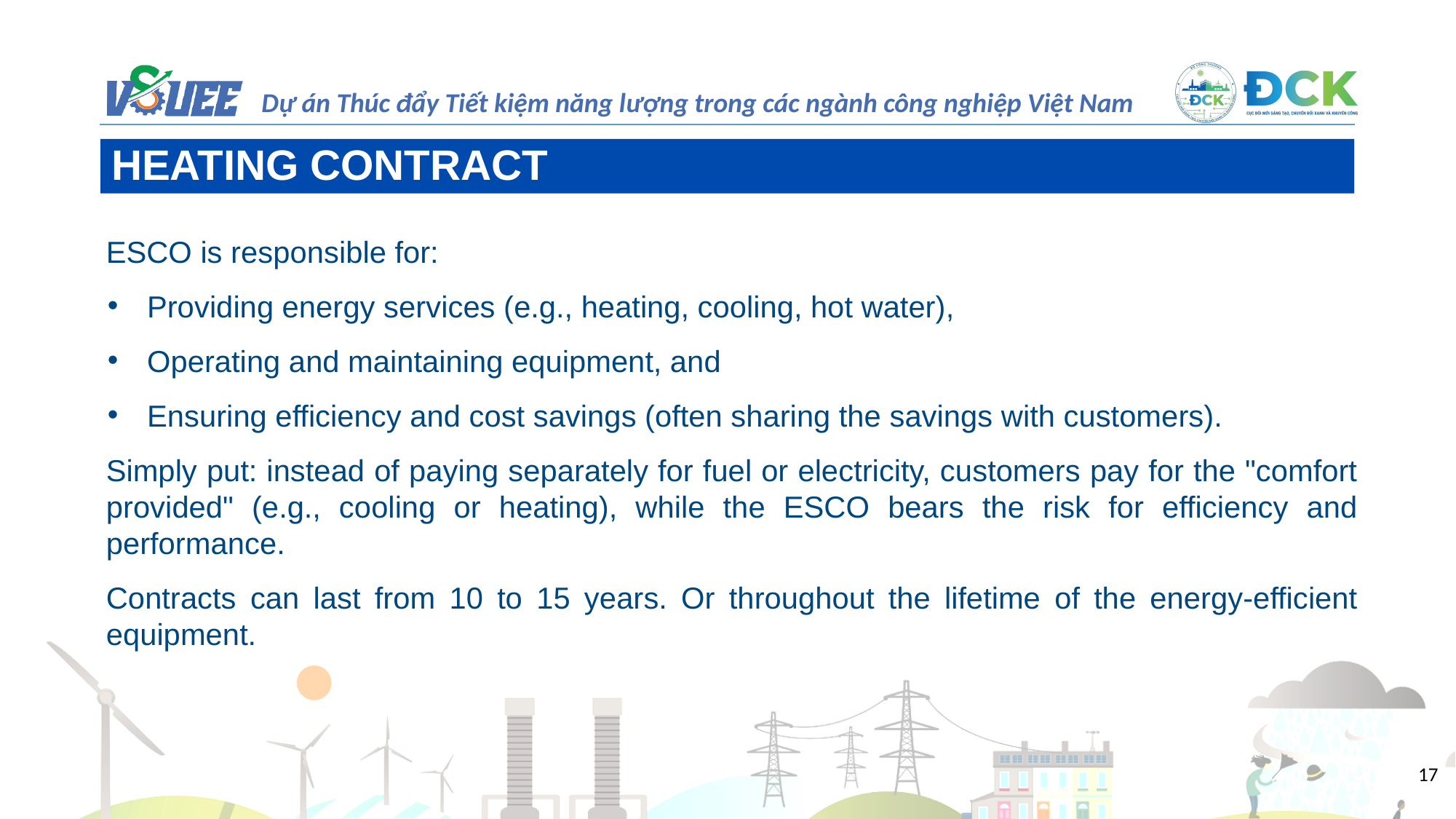

HEATING CONTRACT
ESCO is responsible for:
Providing energy services (e.g., heating, cooling, hot water),
Operating and maintaining equipment, and
Ensuring efficiency and cost savings (often sharing the savings with customers).
Simply put: instead of paying separately for fuel or electricity, customers pay for the "comfort provided" (e.g., cooling or heating), while the ESCO bears the risk for efficiency and performance.
Contracts can last from 10 to 15 years. Or throughout the lifetime of the energy-efficient equipment.
17